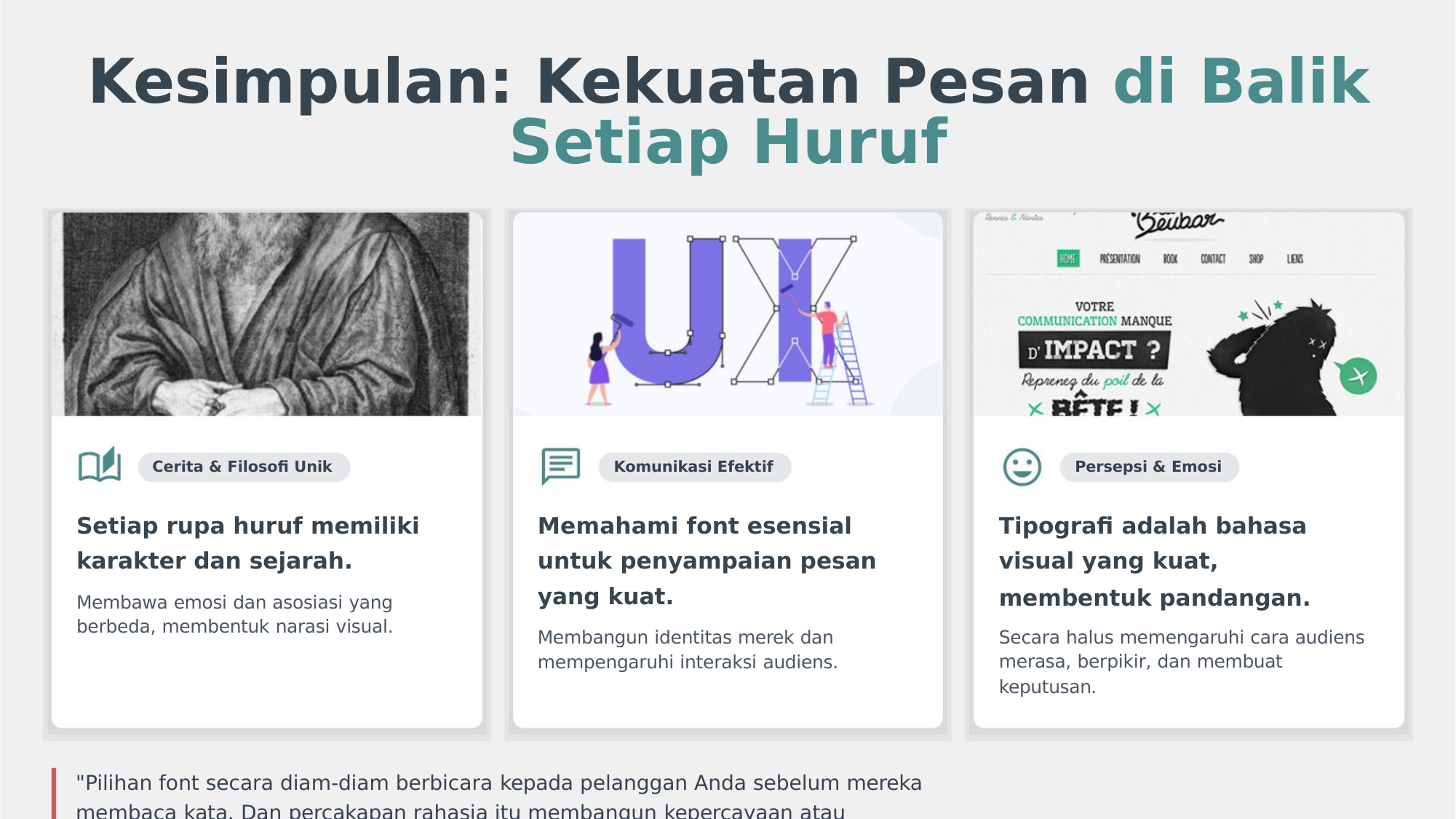

Kesimpulan: Kekuatan Pesan di Balik
Setiap Huruf
Cerita & Filosoﬁ Unik
Komunikasi Efektif
Persepsi & Emosi
Setiap rupa huruf memiliki
karakter dan sejarah.
Memahami font esensial
untuk penyampaian pesan
yang kuat.
Tipograﬁ adalah bahasa
visual yang kuat,
membentuk pandangan.
Membawa emosi dan asosiasi yang
berbeda, membentuk narasi visual.
Membangun identitas merek dan
mempengaruhi interaksi audiens.
Secara halus memengaruhi cara audiens
merasa, berpikir, dan membuat
keputusan.
"Pilihan font secara diam-diam berbicara kepada pelanggan Anda sebelum mereka
membaca kata. Dan percakapan rahasia itu membangun kepercayaan atau
menghancurkannya dalam hitungan milidetik."
x@y.com
- Font Psychology: Everything Yo u Need To Know In 2025